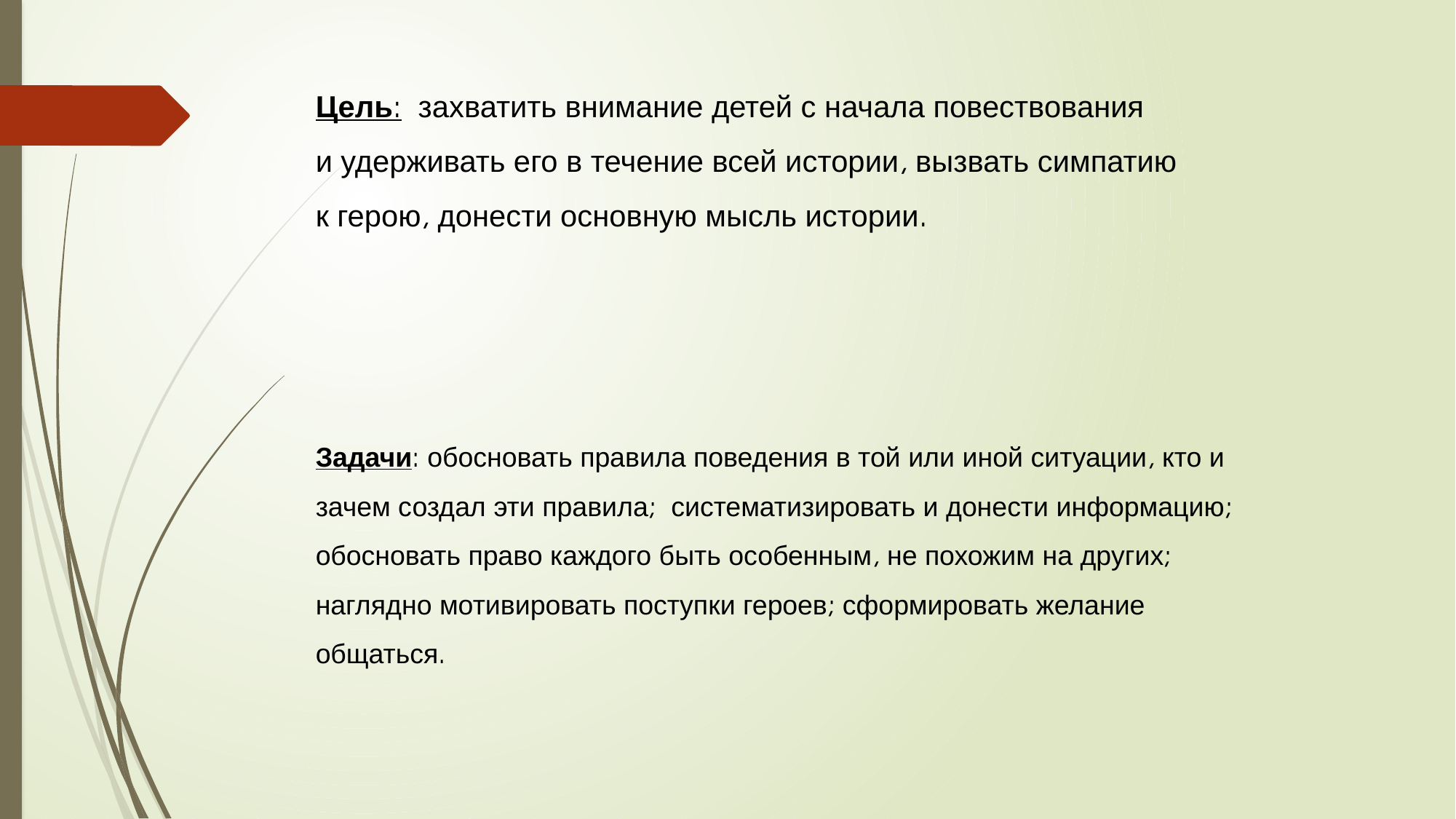

Цель:  захватить внимание детей с начала повествования и удерживать его в течение всей истории, вызвать симпатию к герою, донести основную мысль истории.
Задачи: обосновать правила поведения в той или иной ситуации, кто и зачем создал эти правила;  систематизировать и донести информацию; обосновать право каждого быть особенным, не похожим на других;  наглядно мотивировать поступки героев; сформировать желание общаться.